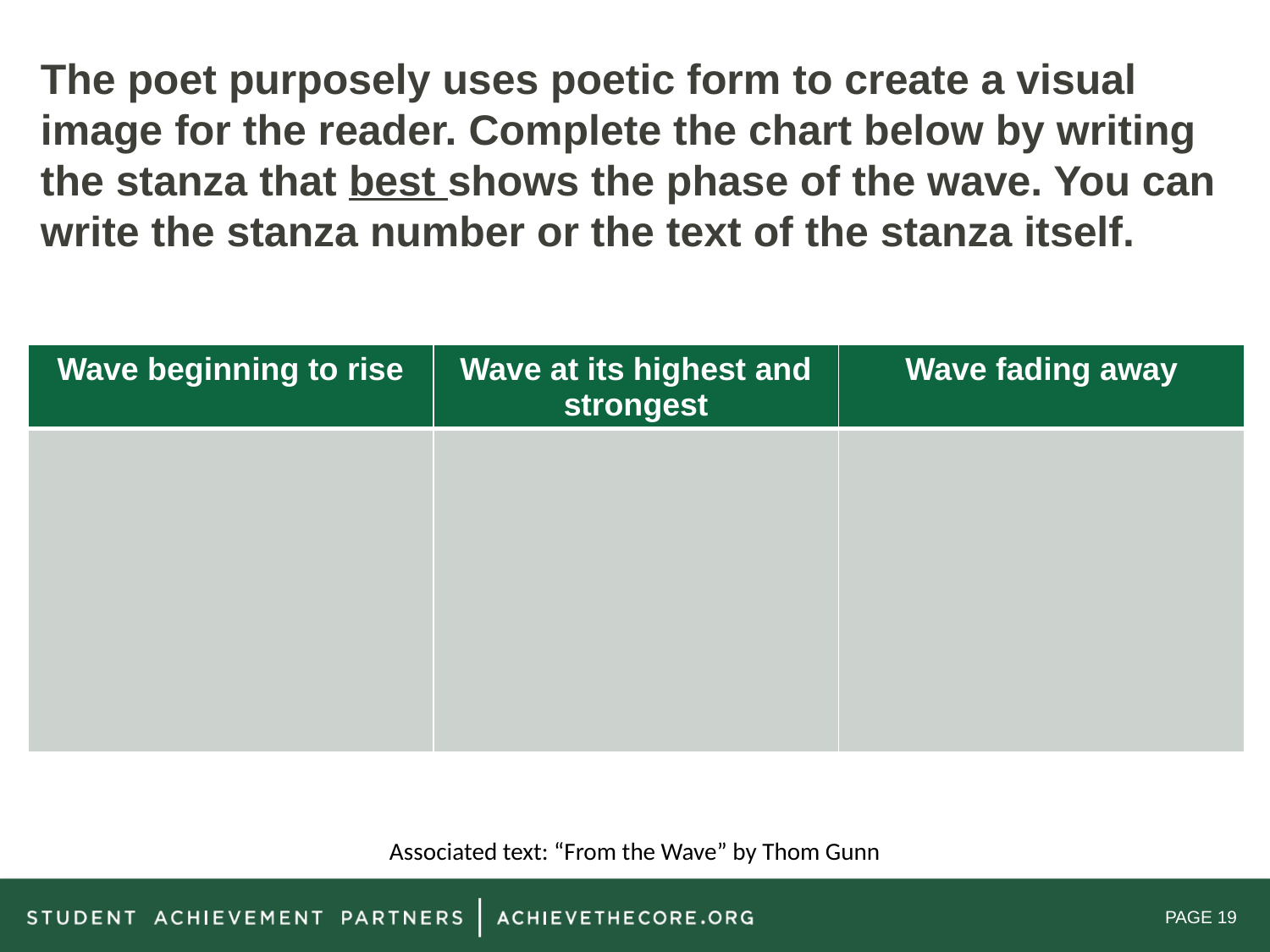

The poet purposely uses poetic form to create a visual image for the reader. Complete the chart below by writing the stanza that best shows the phase of the wave. You can write the stanza number or the text of the stanza itself.

| Wave beginning to rise | Wave at its highest and strongest | Wave fading away |
| --- | --- | --- |
|  |  |  |
Associated text: “From the Wave” by Thom Gunn